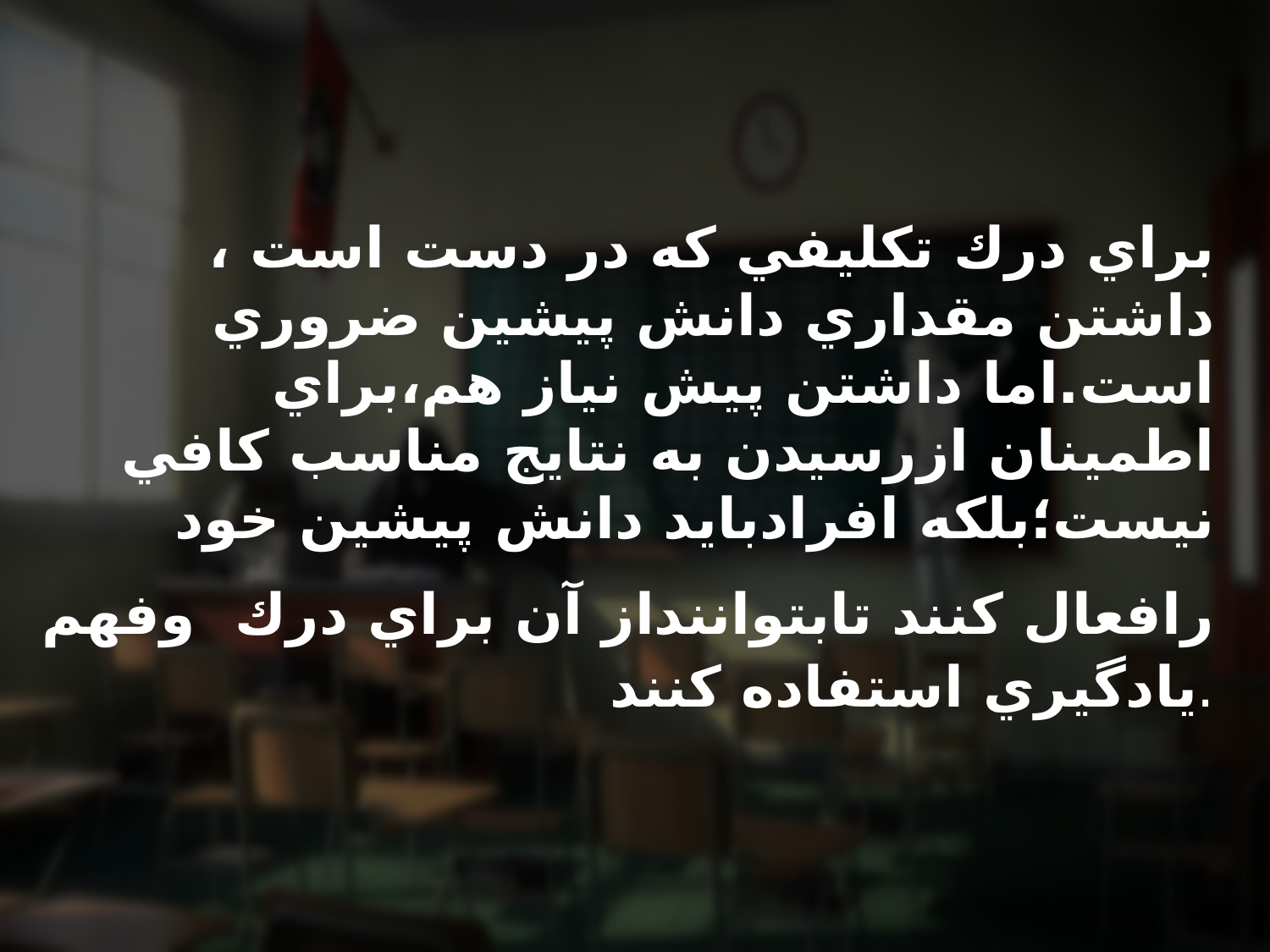

# براي درك تكليفي كه در دست است ، داشتن مقداري دانش پيشين ضروري است.اما داشتن پيش نياز هم،براي اطمينان ازرسيدن به نتايج مناسب كافي نيست؛بلكه افرادبايد دانش پيشين خود رافعال كنند تابتواننداز آن براي درك  وفهم يادگيري استفاده كنند.